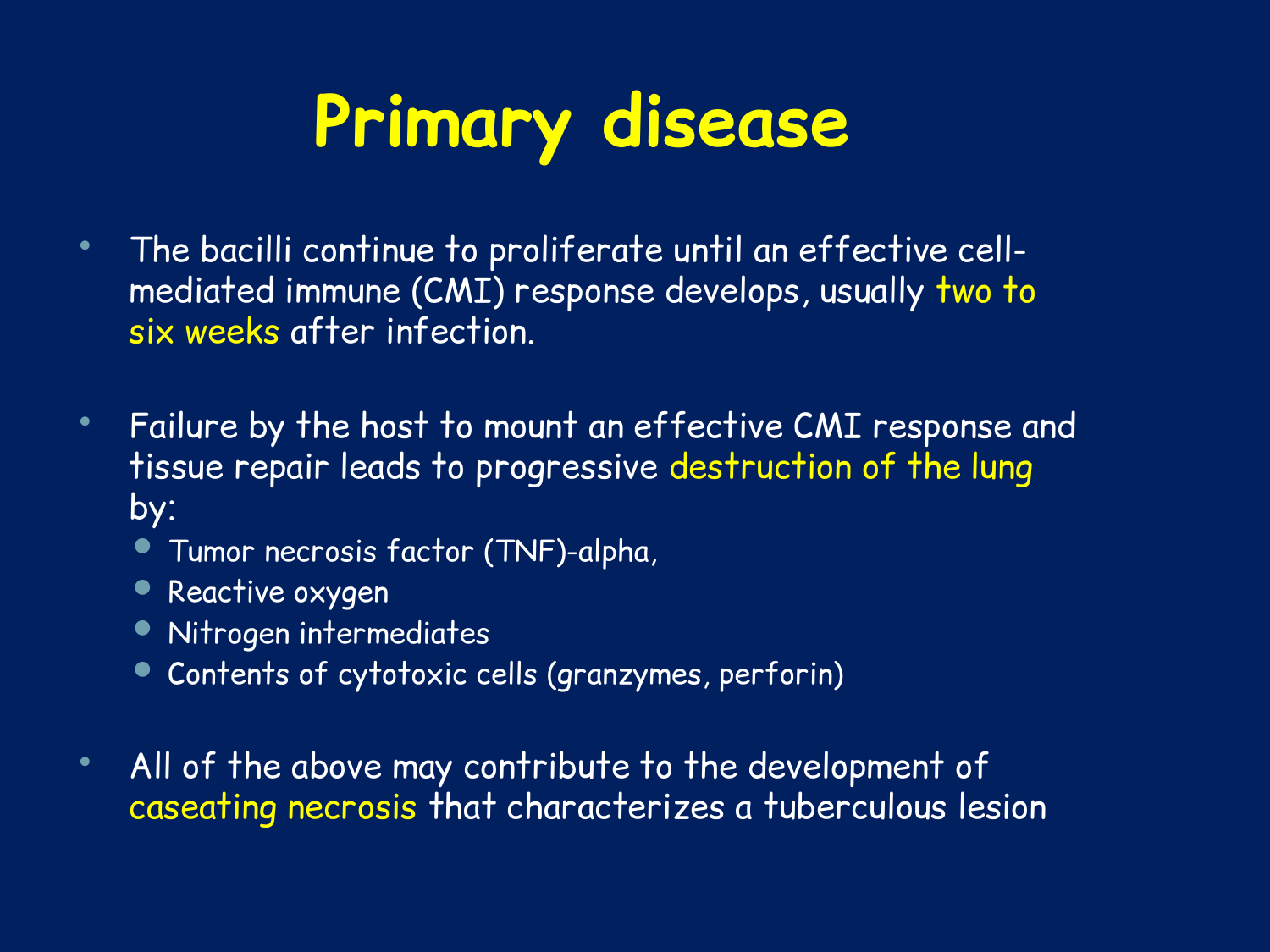

# Primary disease
The bacilli continue to proliferate until an effective cell-mediated immune (CMI) response develops, usually two to six weeks after infection.

Failure by the host to mount an effective CMI response and tissue repair leads to progressive destruction of the lung by:
Tumor necrosis factor (TNF)-alpha,
Reactive oxygen
Nitrogen intermediates
Contents of cytotoxic cells (granzymes, perforin)

All of the above may contribute to the development of caseating necrosis that characterizes a tuberculous lesion